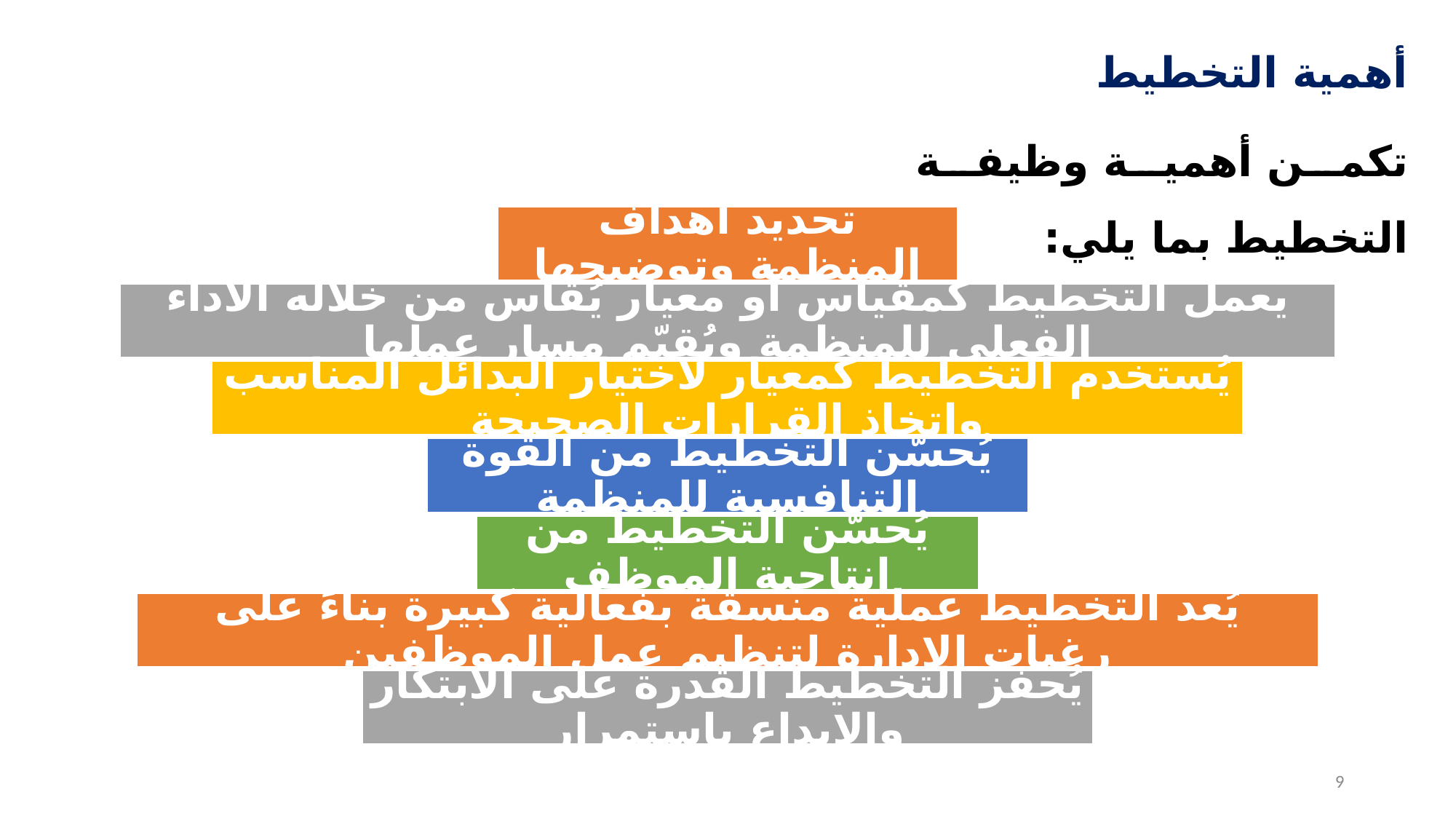

أهمية التخطيط
تكمن أهمية وظيفة التخطيط بما يلي:
تحديد أهداف المنظمة وتوضيحها
يعمل التخطيط كمقياس أو معيار يُقاس من خلاله الأداء الفعلي للمنظمة ويُقيّم مسار عملها
يُستخدم التخطيط كمعيار لاختيار البدائل المناسب واتخاذ القرارات الصحيحة
يُحسّن التخطيط من القوة التنافسية للمنظمة
يُحسّن التخطيط من إنتاجية الموظف
يُعد التخطيط عملية منسقة بفعالية كبيرة بناءً على رغبات الإدارة لتنظيم عمل الموظفين
يُحفز التخطيط القدرة على الابتكار والإبداع باستمرار
9